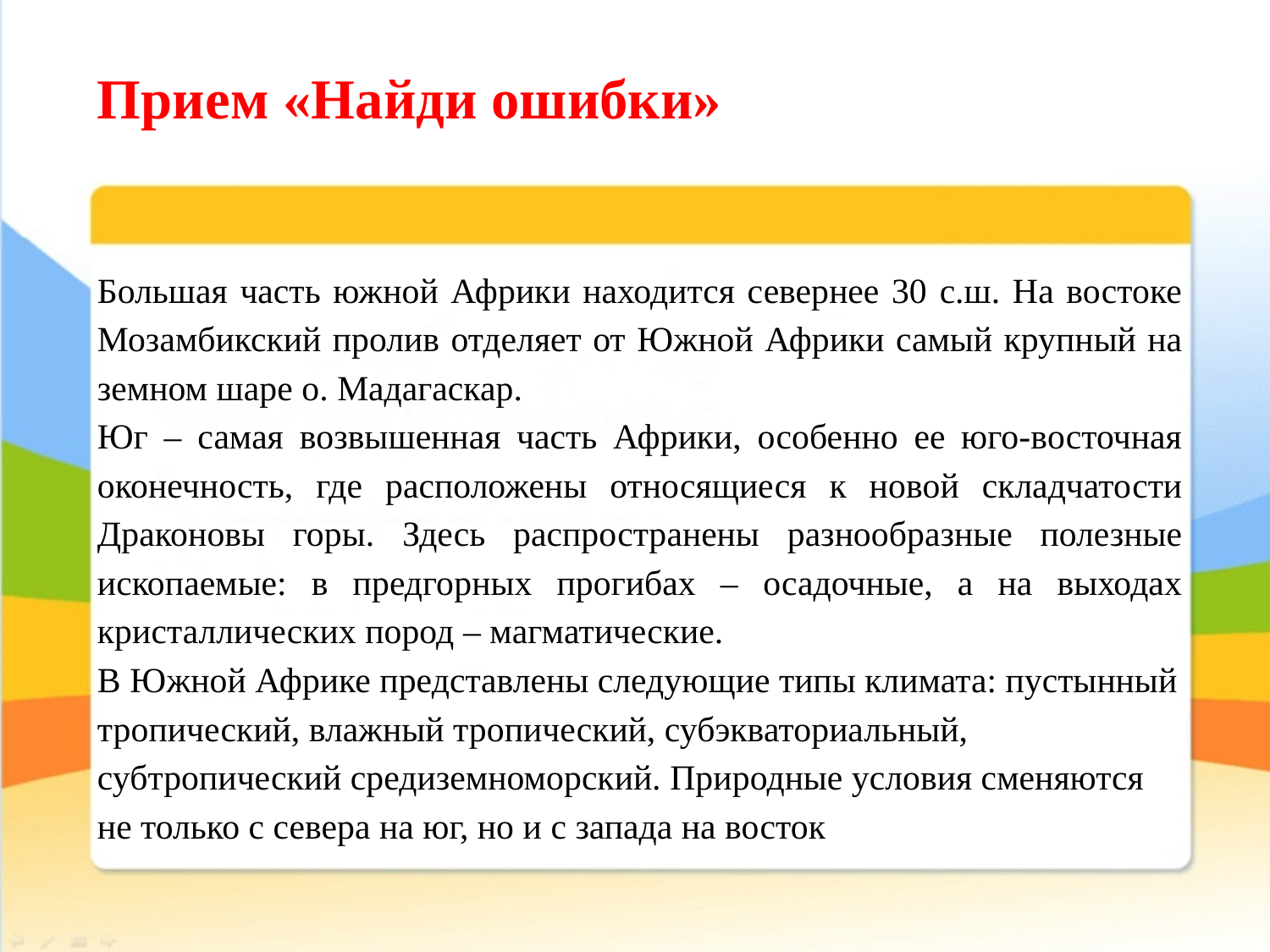

Прием «Найди ошибки»

Большая часть южной Африки находится севернее 30 с.ш. На востоке Мозамбикский пролив отделяет от Южной Африки самый крупный на земном шаре о. Мадагаскар.
Юг – самая возвышенная часть Африки, особенно ее юго-восточная оконечность, где расположены относящиеся к новой складчатости Драконовы горы. Здесь распространены разнообразные полезные ископаемые: в предгорных прогибах – осадочные, а на выходах кристаллических пород – магматические.
В Южной Африке представлены следующие типы климата: пустынный тропический, влажный тропический, субэкваториальный, субтропический средиземноморский. Природные условия сменяются не только с севера на юг, но и с запада на восток